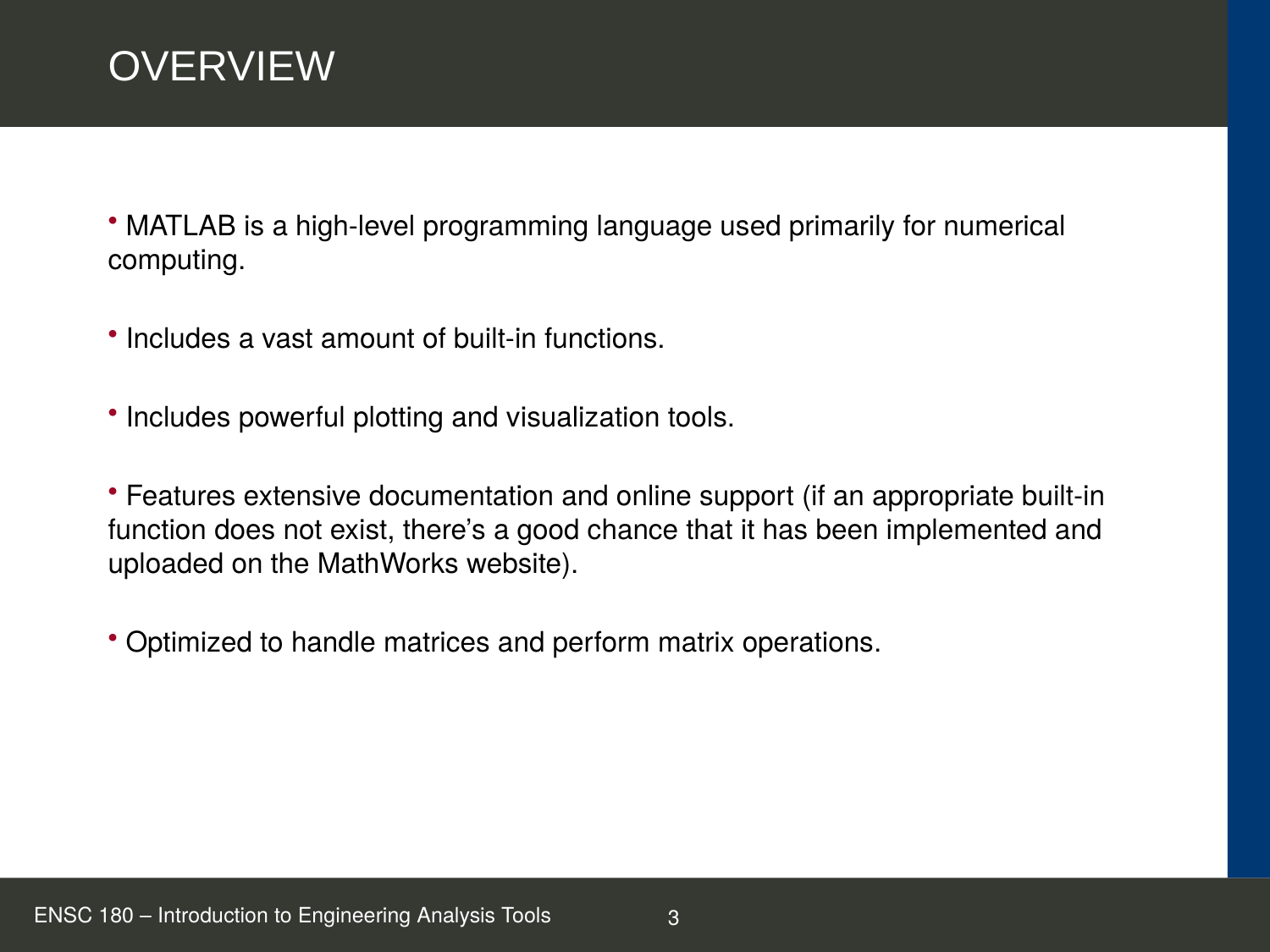

# OVERVIEW
 MATLAB is a high-level programming language used primarily for numerical computing.

 Includes a vast amount of built-in functions.

 Includes powerful plotting and visualization tools.

 Features extensive documentation and online support (if an appropriate built-in function does not exist, there’s a good chance that it has been implemented and uploaded on the MathWorks website).

 Optimized to handle matrices and perform matrix operations.
ENSC 180 – Introduction to Engineering Analysis Tools